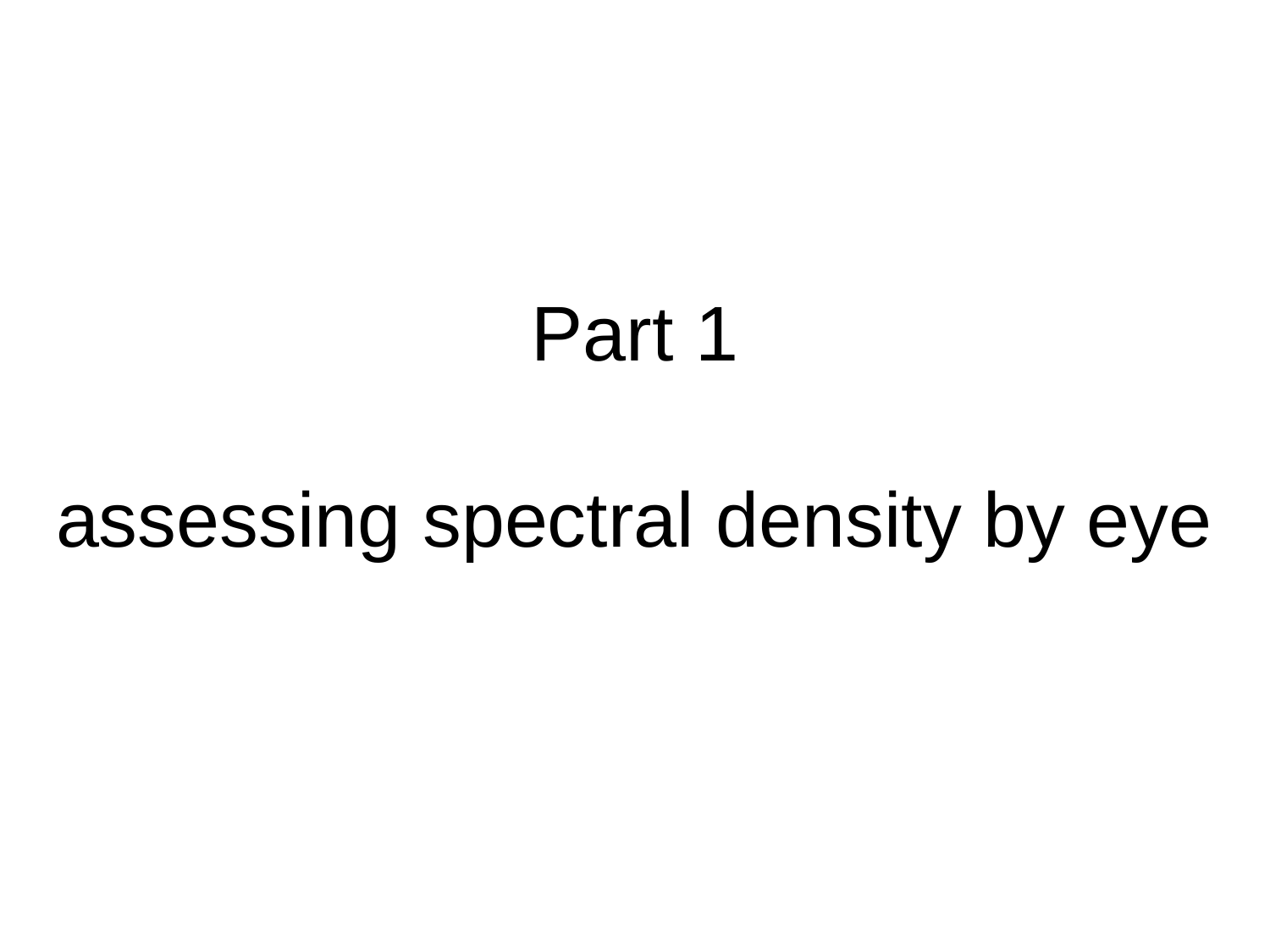

# Part 1 assessing spectral density by eye